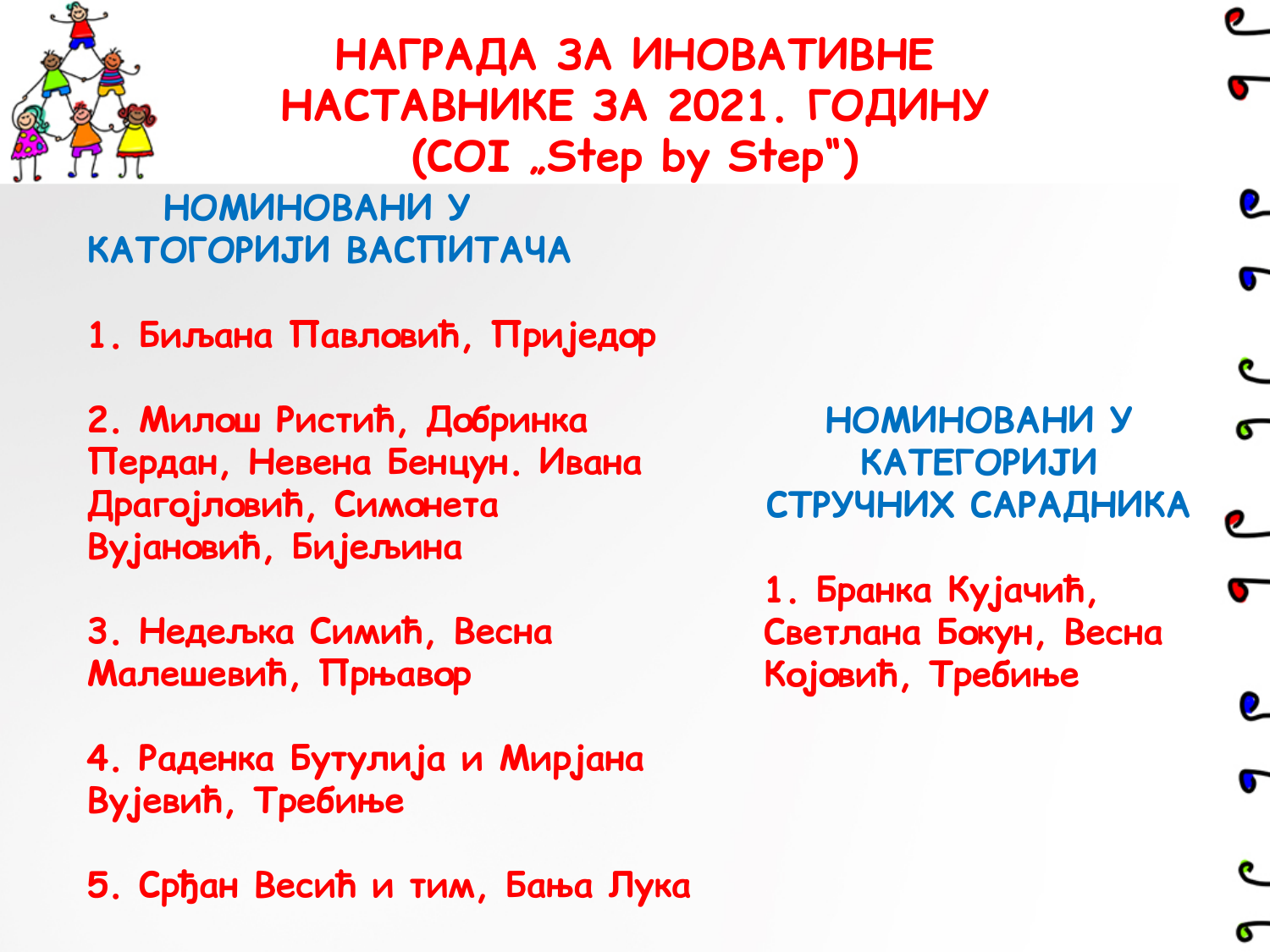

НАГРАДА ЗА ИНОВАТИВНЕ НАСТАВНИКЕ ЗА 2021. ГОДИНУ
(COI „Step by Step“)
НОМИНОВАНИ У КАТЕГОРИЈИ СТРУЧНИХ САРАДНИКА

1. Бранка Кујачић, Светлана Бокун, Весна Којовић, Требиње
# НОМИНОВАНИ У КАТОГОРИЈИ ВАСПИТАЧА 1. Биљана Павловић, Приједор 2. Милош Ристић, Добринка Пердан, Невена Бенцун. Ивана Драгојловић, Симонета Вујановић, Бијељина 3. Недељка Симић, Весна Малешевић, Прњавор 4. Раденка Бутулија и Мирјана Вујевић, Требиње 5. Срђан Весић и тим, Бања Лука